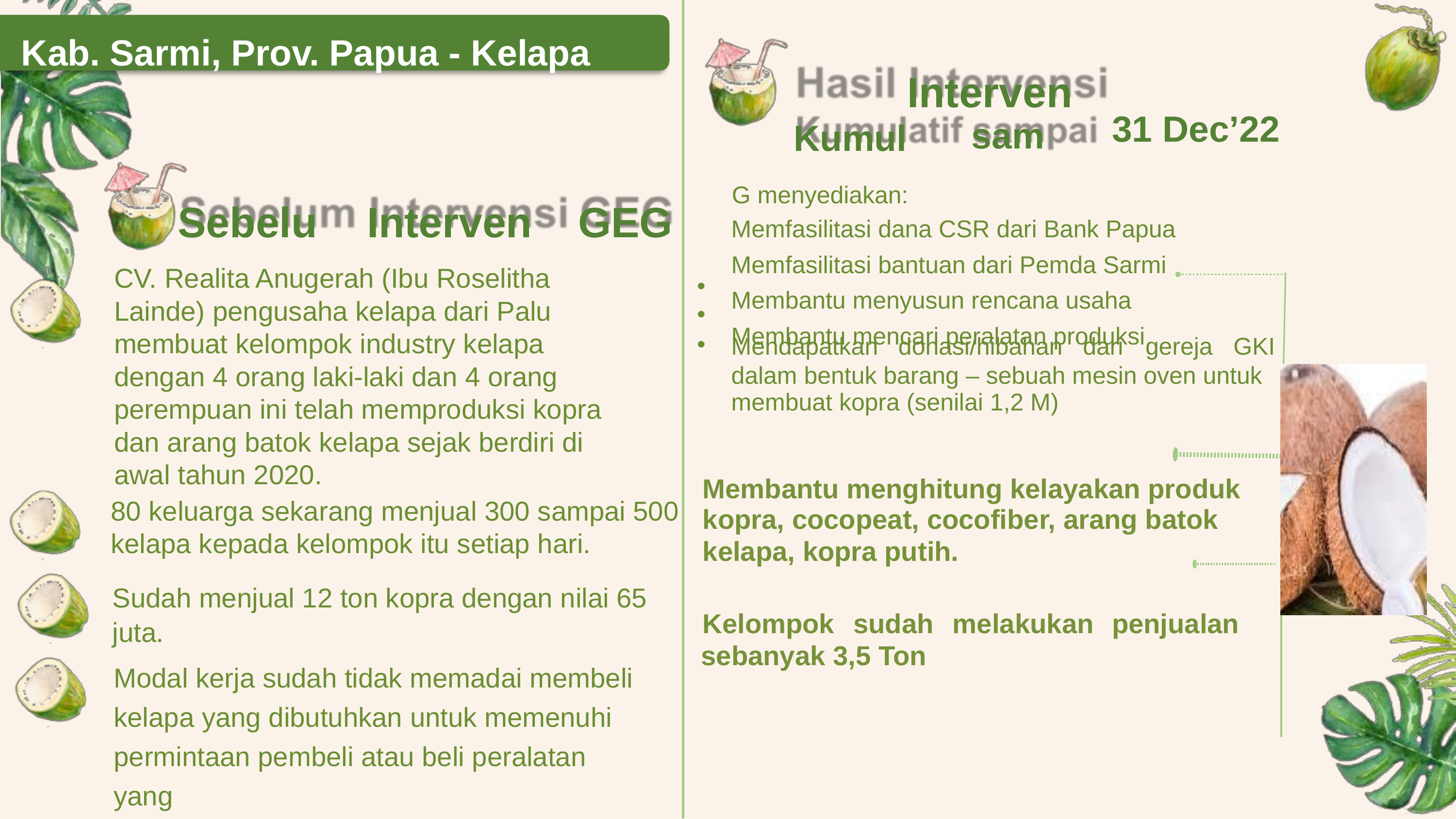

Kab.
Sarmi, Prov. Papua - Kelapa

Hasil

si
Interven
sam

atif

pai
31 Dec’22
Kumul

m

GE
si           •
•

G menyediakan:
Memfasilitasi dana CSR dari Bank Papua
Memfasilitasi bantuan dari Pemda Sarmi
Membantu menyusun rencana usaha
Membantu mencari peralatan produksi
Sebelu
Interven
GEG
CV. Realita Anugerah (Ibu Roselitha
Lainde) pengusaha kelapa dari Palu membuat kelompok industry kelapa dengan 4 orang laki-laki dan 4 orang perempuan ini telah memproduksi kopra dan arang batok kelapa sejak berdiri di awal tahun 2020.
80 keluarga sekarang menjual 300 sampai 500 kelapa kepada kelompok itu setiap hari.
•
•
•

Mendapatkan   donasi/hibahan   dari
gereja
GKI
dalam bentuk barang – sebuah mesin oven untuk
membuat kopra (senilai 1,2 M)

Membantu menghitung kelayakan produk
kopra, cocopeat, cocofiber, arang batok
kelapa, kopra putih.

Sudah menjual 12 ton kopra dengan nilai 65 juta.

Kelompok
sudah
melakukan
penjualan
sebanyak 3,5 Ton

Modal kerja sudah tidak memadai membeli
kelapa yang dibutuhkan untuk memenuhi
permintaan pembeli atau beli peralatan yang
dibutuhkan untuk mendukung tenaga kerja.